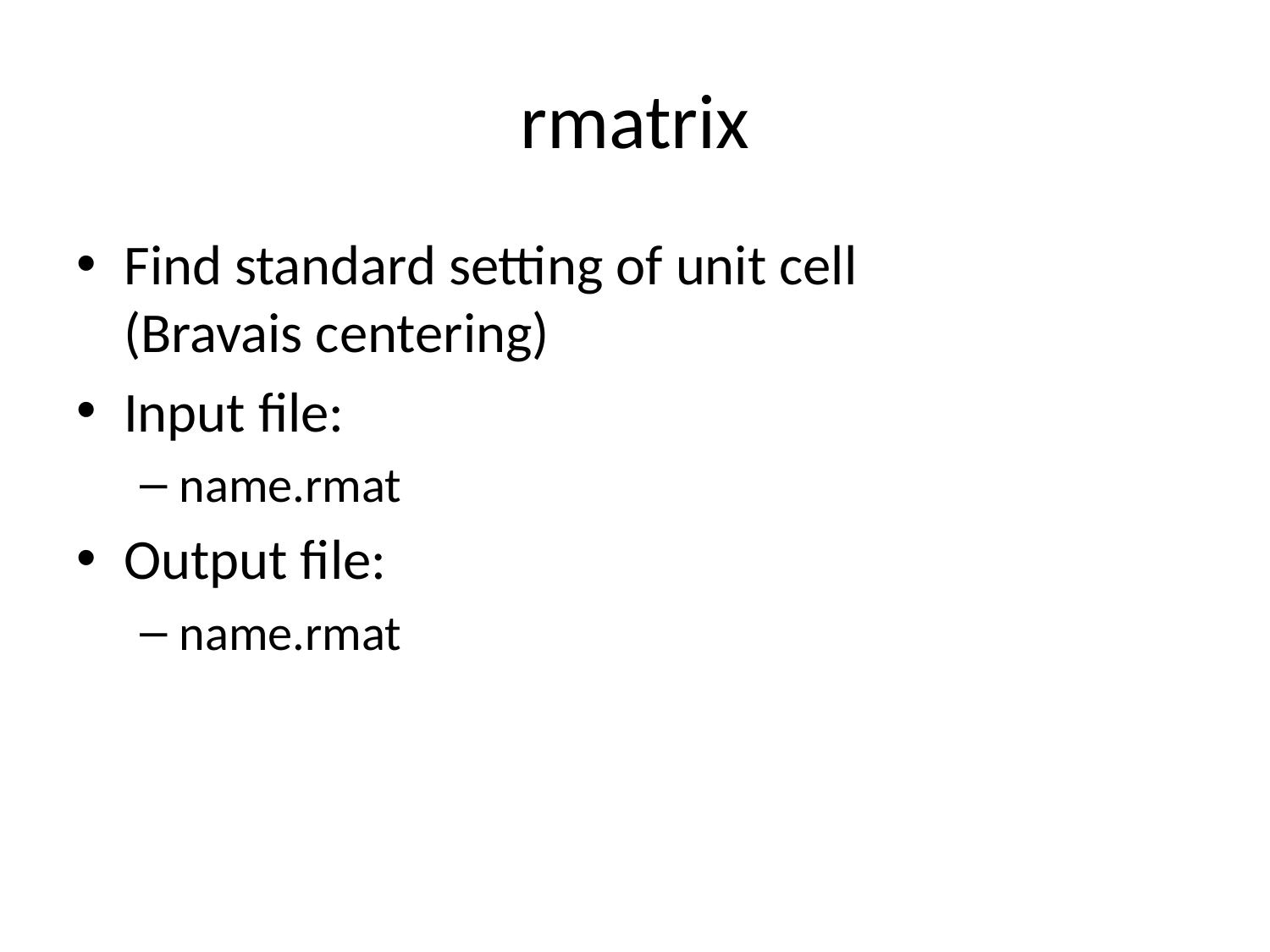

# rmatrix
Find standard setting of unit cell
(Bravais centering)
Input file:
name.rmat
Output file:
name.rmat